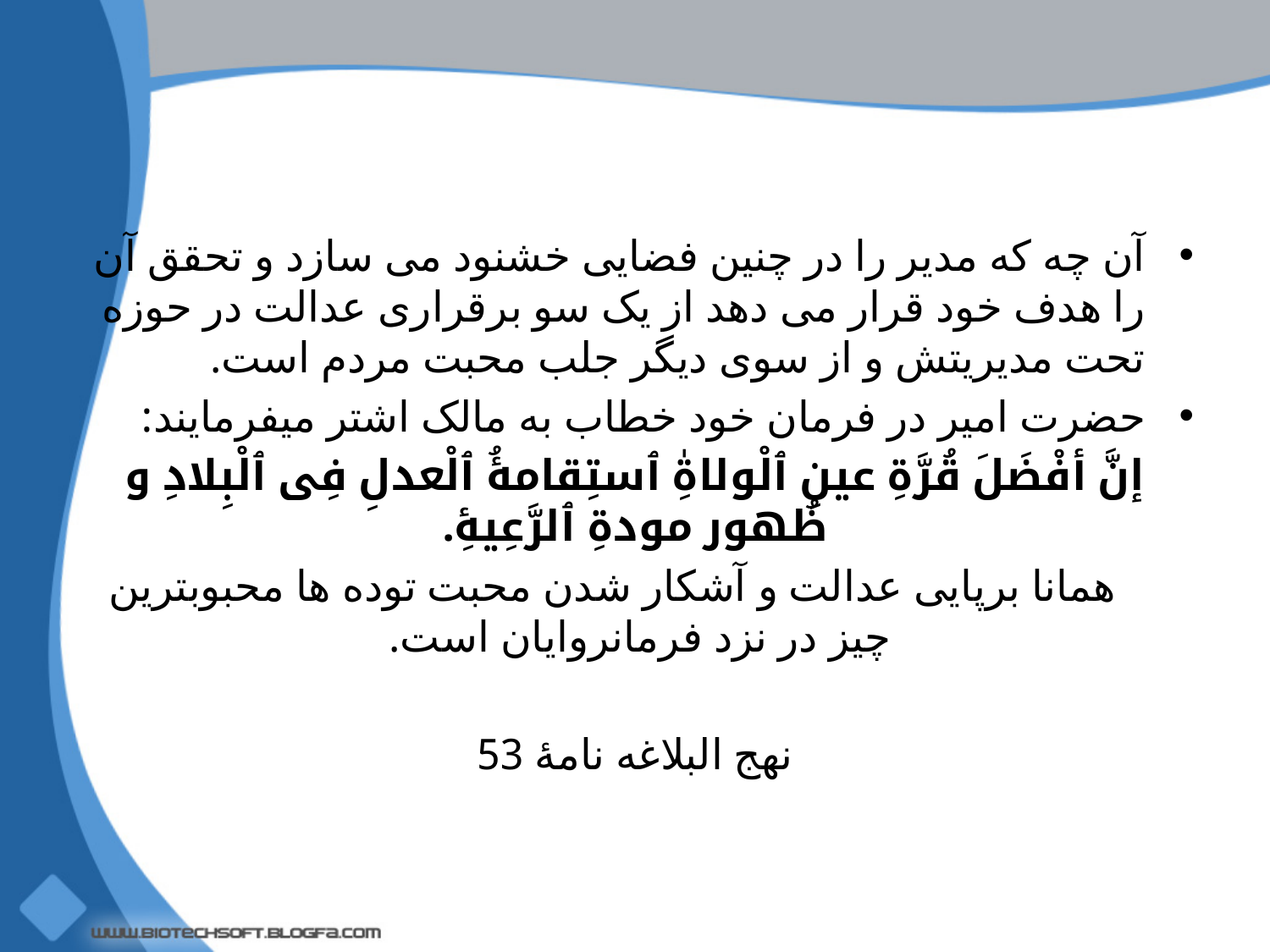

آن چه که مدیر را در چنین فضایی خشنود می سازد و تحقق آن را هدف خود قرار می دهد از یک سو برقراری عدالت در حوزه تحت مدیریتش و از سوی دیگر جلب محبت مردم است.
حضرت امیر در فرمان خود خطاب به مالک اشتر میفرمایند:
إنَّ أفْضَلَ قُرَّةِ عینِ ٱلْولاةِٰ ٱستِقامۀُ ٱلْعدلِ فِی ٱلْبِلادِ و ظُهور مودةِ ٱلرَّعِیۀِ.
    همانا برپایی عدالت و آشکار شدن محبت توده ها محبوبترین چیز در نزد فرمانروایان است.

نهج البلاغه نامۀ 53